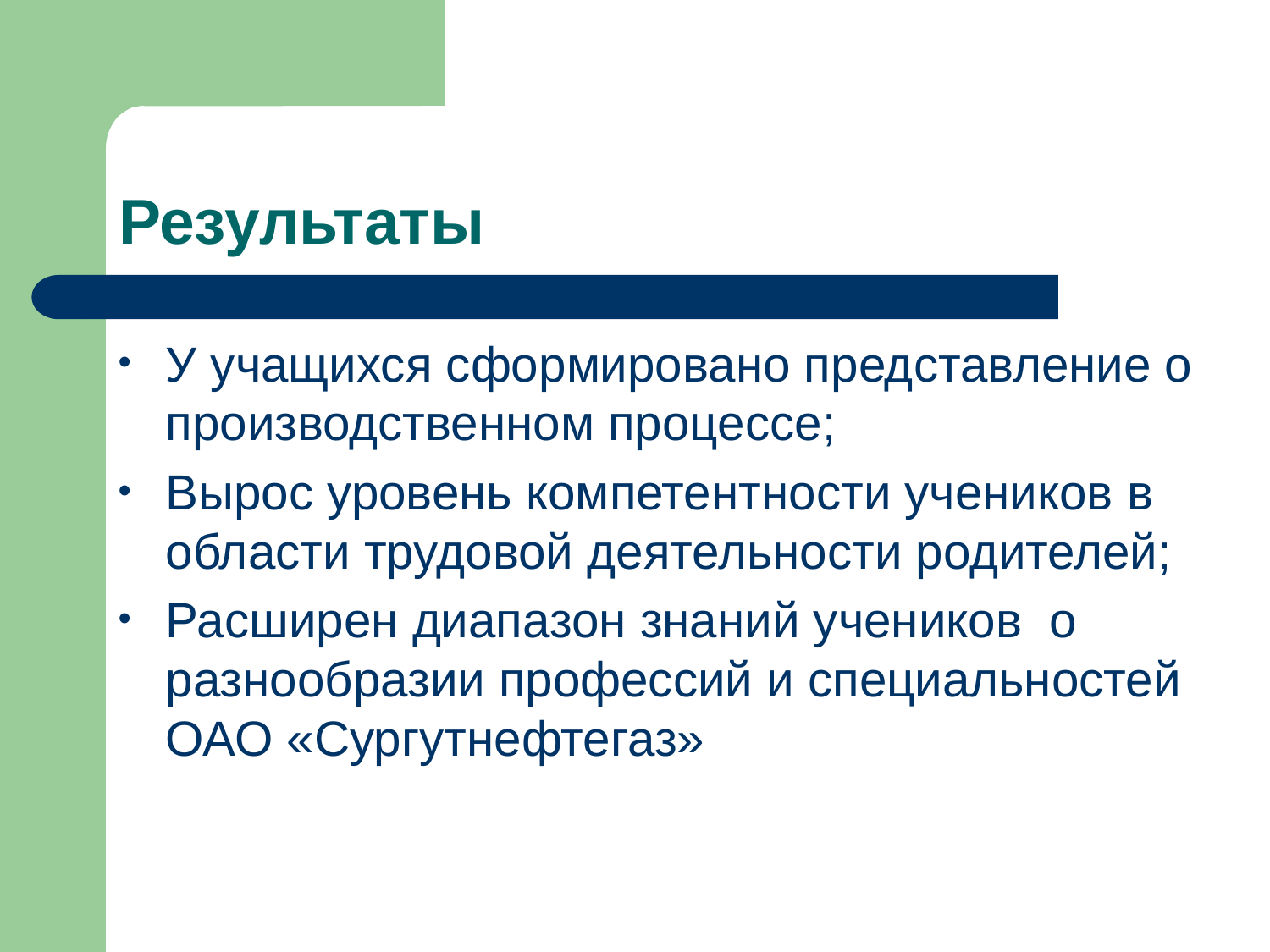

# Результаты
У учащихся сформировано представление о производственном процессе;
Вырос уровень компетентности учеников в области трудовой деятельности родителей;
Расширен диапазон знаний учеников  о разнообразии профессий и специальностей ОАО «Сургутнефтегаз»